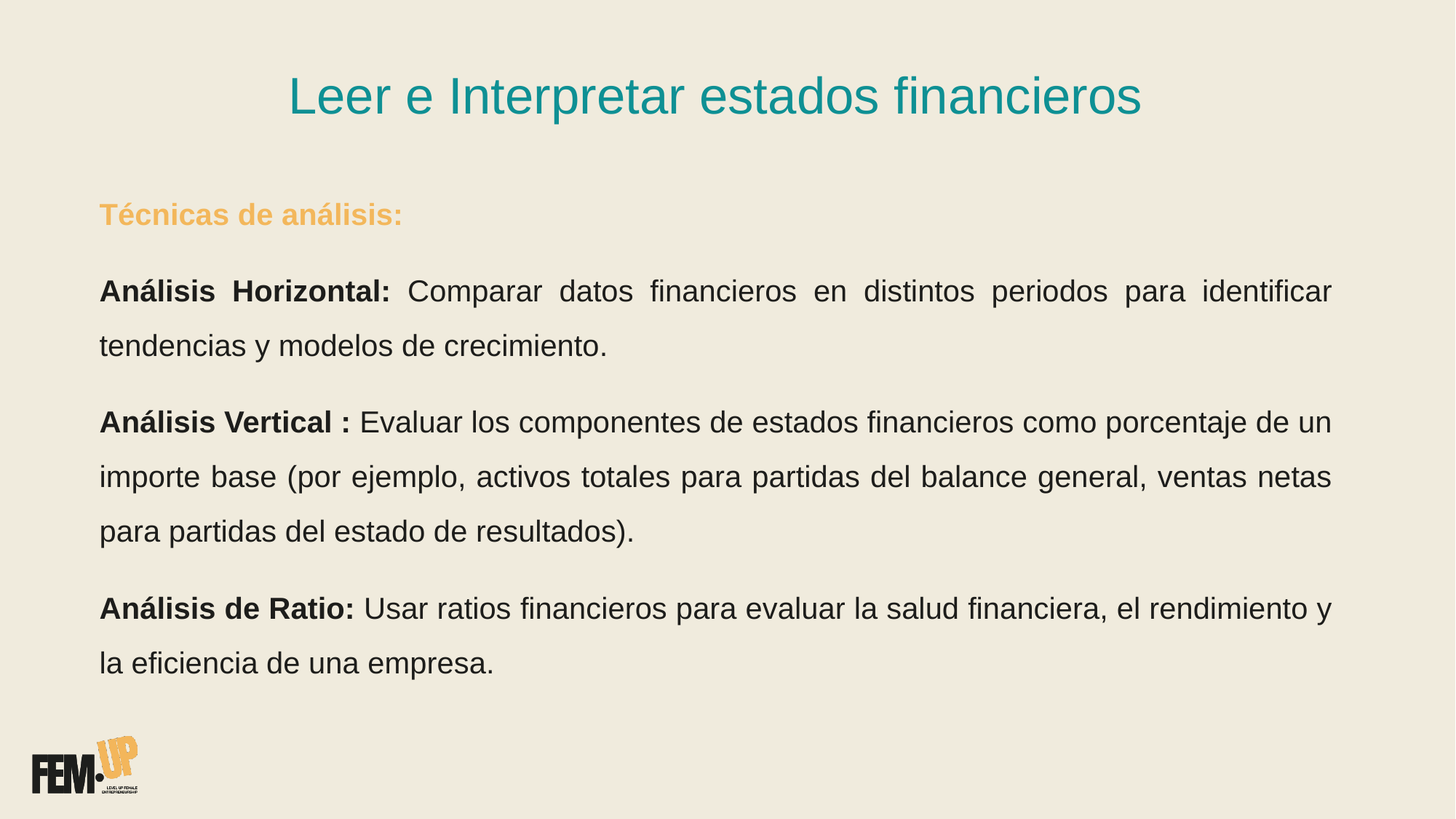

# Leer e Interpretar estados financieros
Técnicas de análisis:

Análisis Horizontal: Comparar datos financieros en distintos periodos para identificar tendencias y modelos de crecimiento.

Análisis Vertical : Evaluar los componentes de estados financieros como porcentaje de un importe base (por ejemplo, activos totales para partidas del balance general, ventas netas para partidas del estado de resultados).

Análisis de Ratio: Usar ratios financieros para evaluar la salud financiera, el rendimiento y la eficiencia de una empresa.